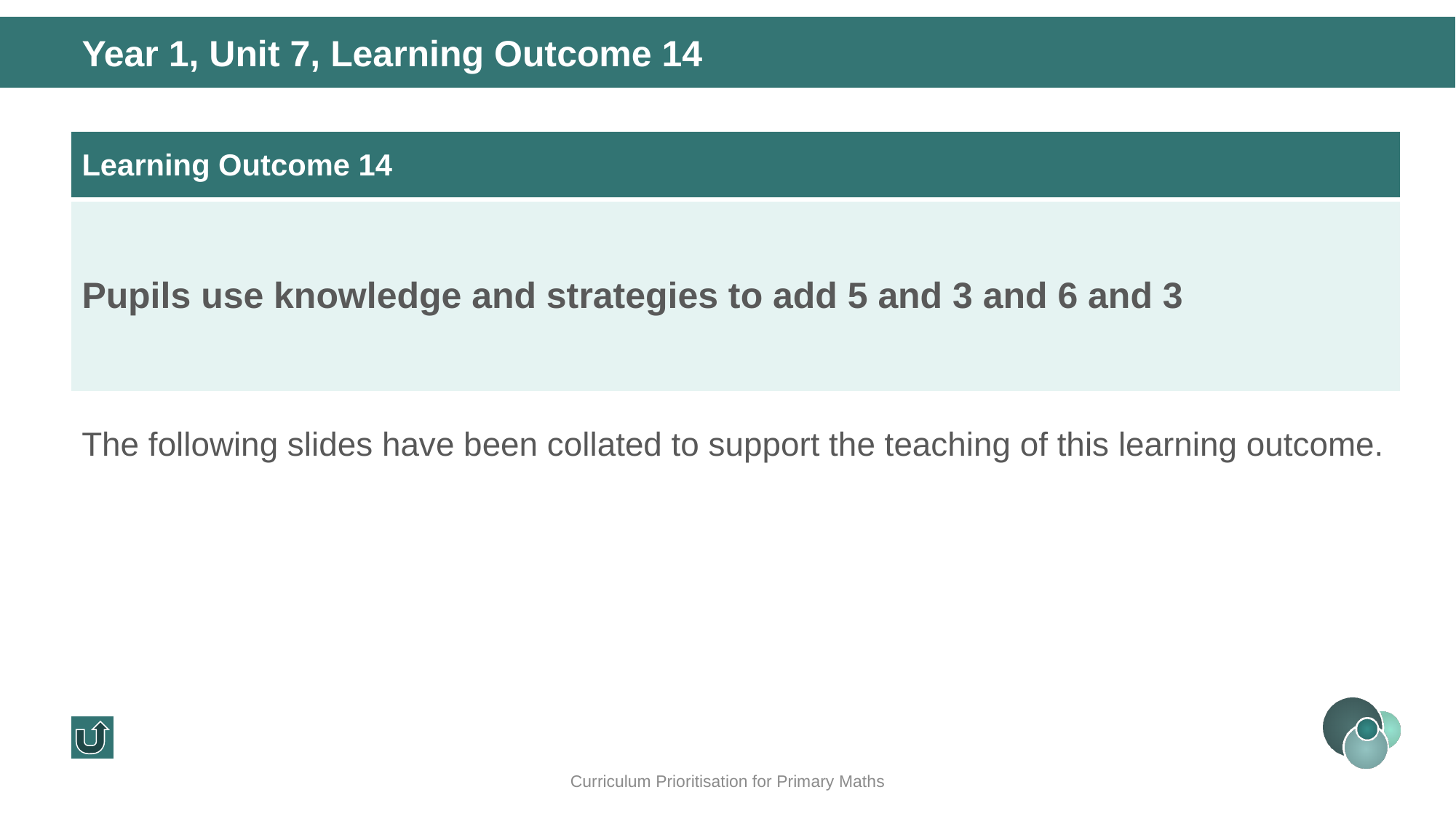

Year 1, Unit 7, Learning Outcome 14
| Learning Outcome 14 |
| --- |
| Pupils use knowledge and strategies to add 5 and 3 and 6 and 3 |
The following slides have been collated to support the teaching of this learning outcome.

Curriculum Prioritisation for Primary Maths